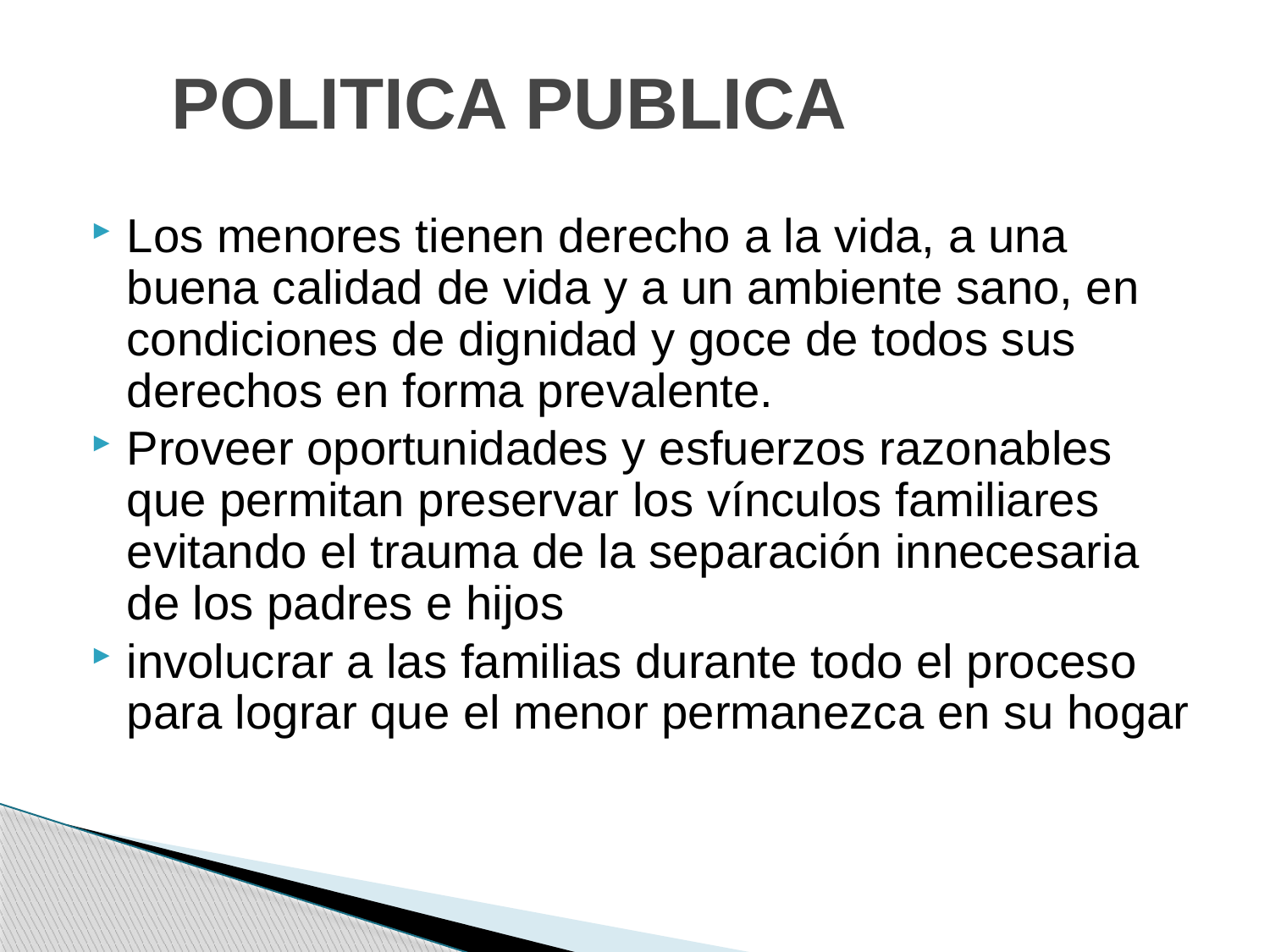

# POLITICA PUBLICA
Los menores tienen derecho a la vida, a una buena calidad de vida y a un ambiente sano, en condiciones de dignidad y goce de todos sus derechos en forma prevalente.
Proveer oportunidades y esfuerzos razonables que permitan preservar los vínculos familiares evitando el trauma de la separación innecesaria de los padres e hijos
involucrar a las familias durante todo el proceso para lograr que el menor permanezca en su hogar